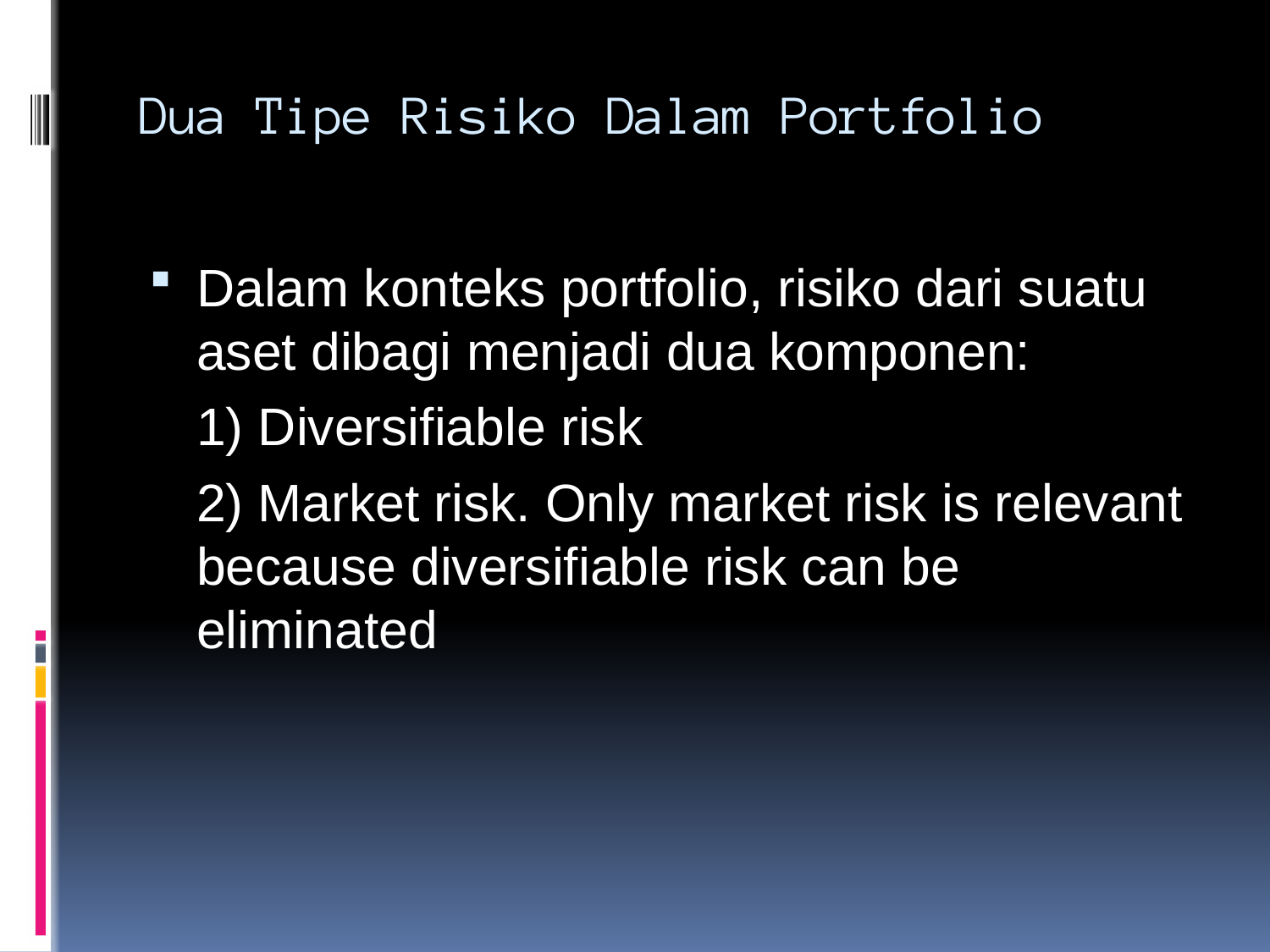

# Dua Tipe Risiko Dalam Portfolio
Dalam konteks portfolio, risiko dari suatu aset dibagi menjadi dua komponen:
	1) Diversifiable risk
	2) Market risk. Only market risk is relevant because diversifiable risk can be eliminated